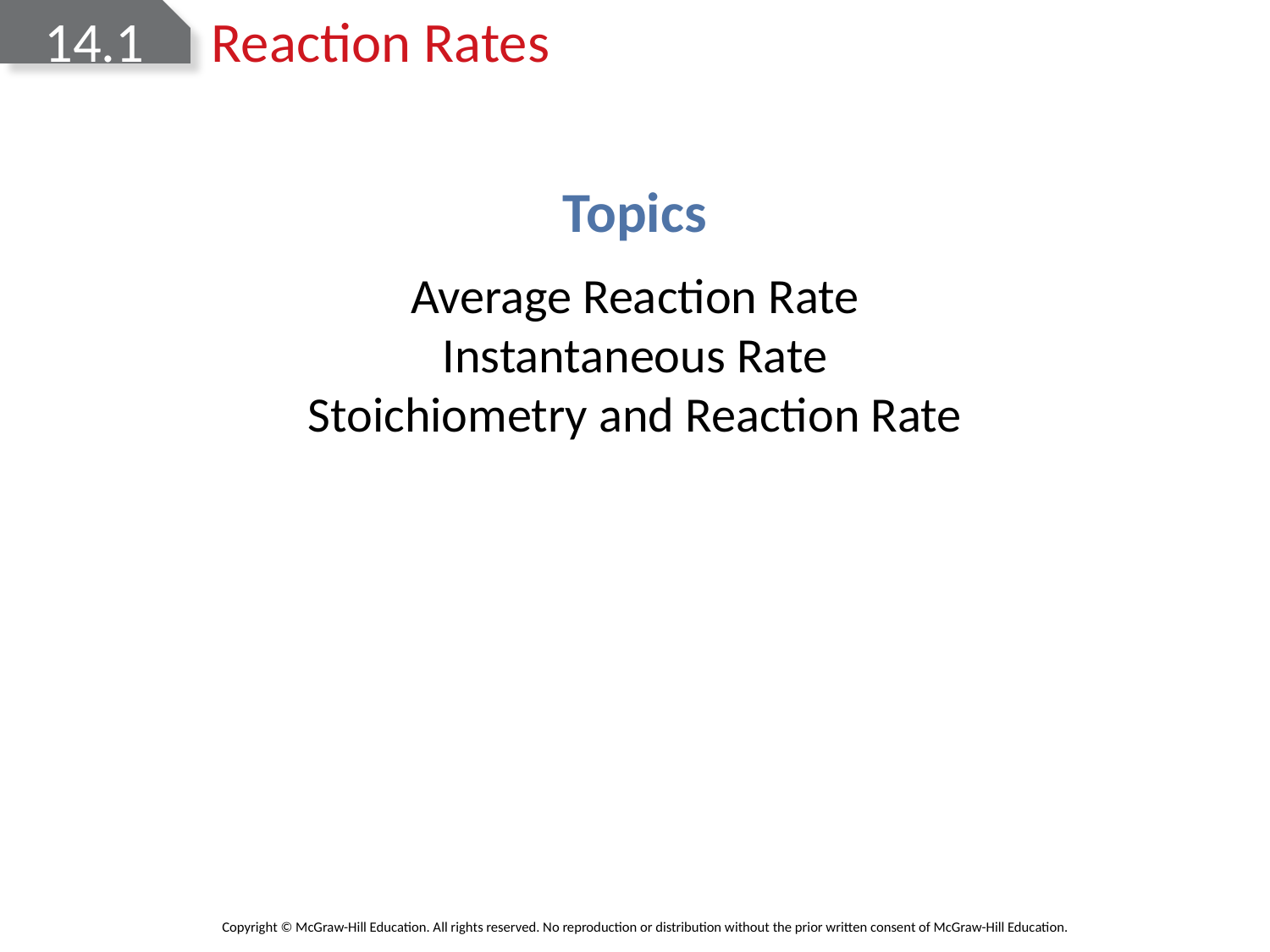

# 14.1 	Reaction Rates
Topics
Average Reaction Rate
Instantaneous Rate
Stoichiometry and Reaction Rate